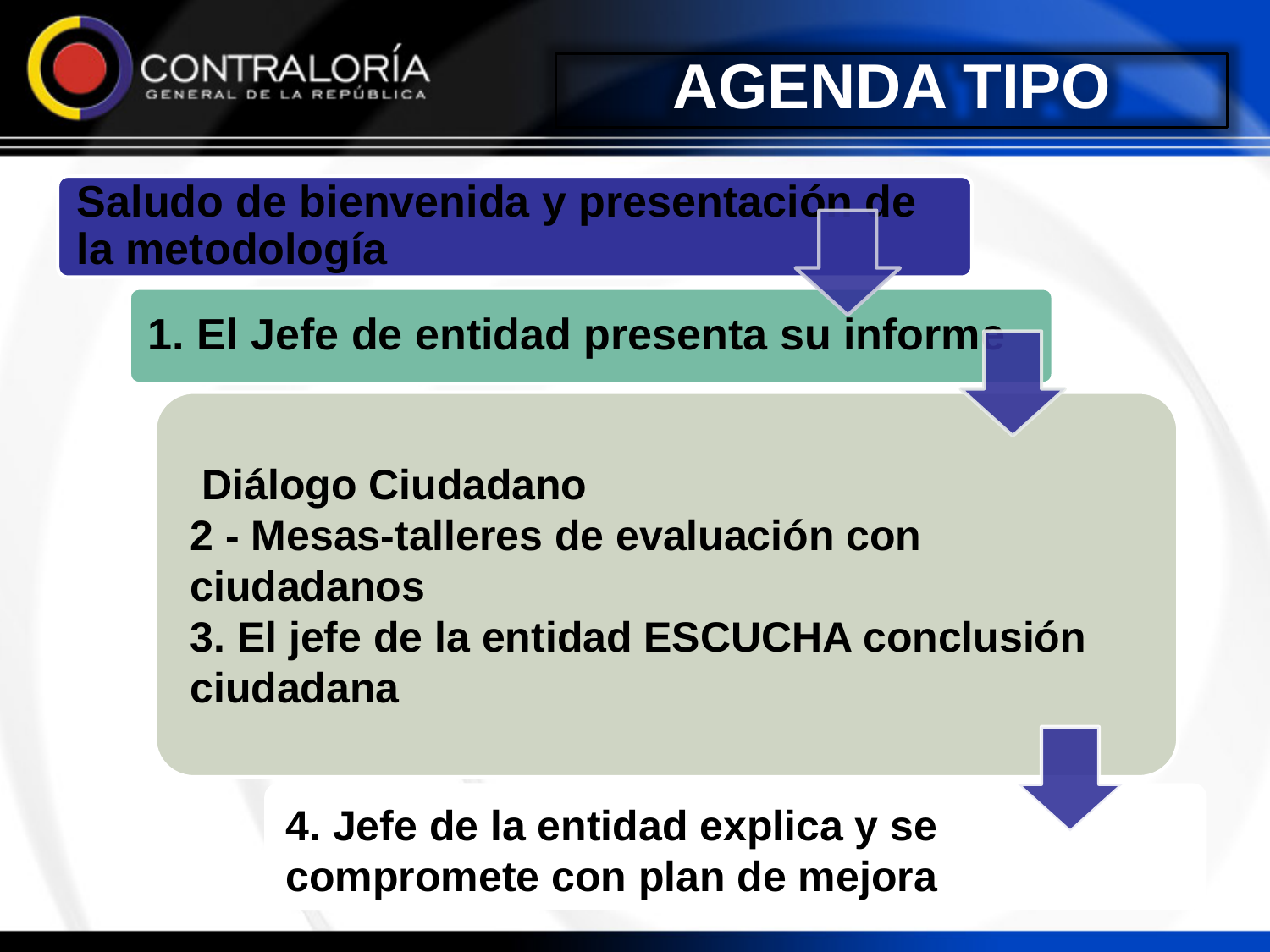

AGENDA TIPO
Saludo de bienvenida y presentación de la metodología
1. El Jefe de entidad presenta su informe
 Diálogo Ciudadano
2 - Mesas-talleres de evaluación con ciudadanos
3. El jefe de la entidad ESCUCHA conclusión ciudadana

4. Jefe de la entidad explica y se compromete con plan de mejora